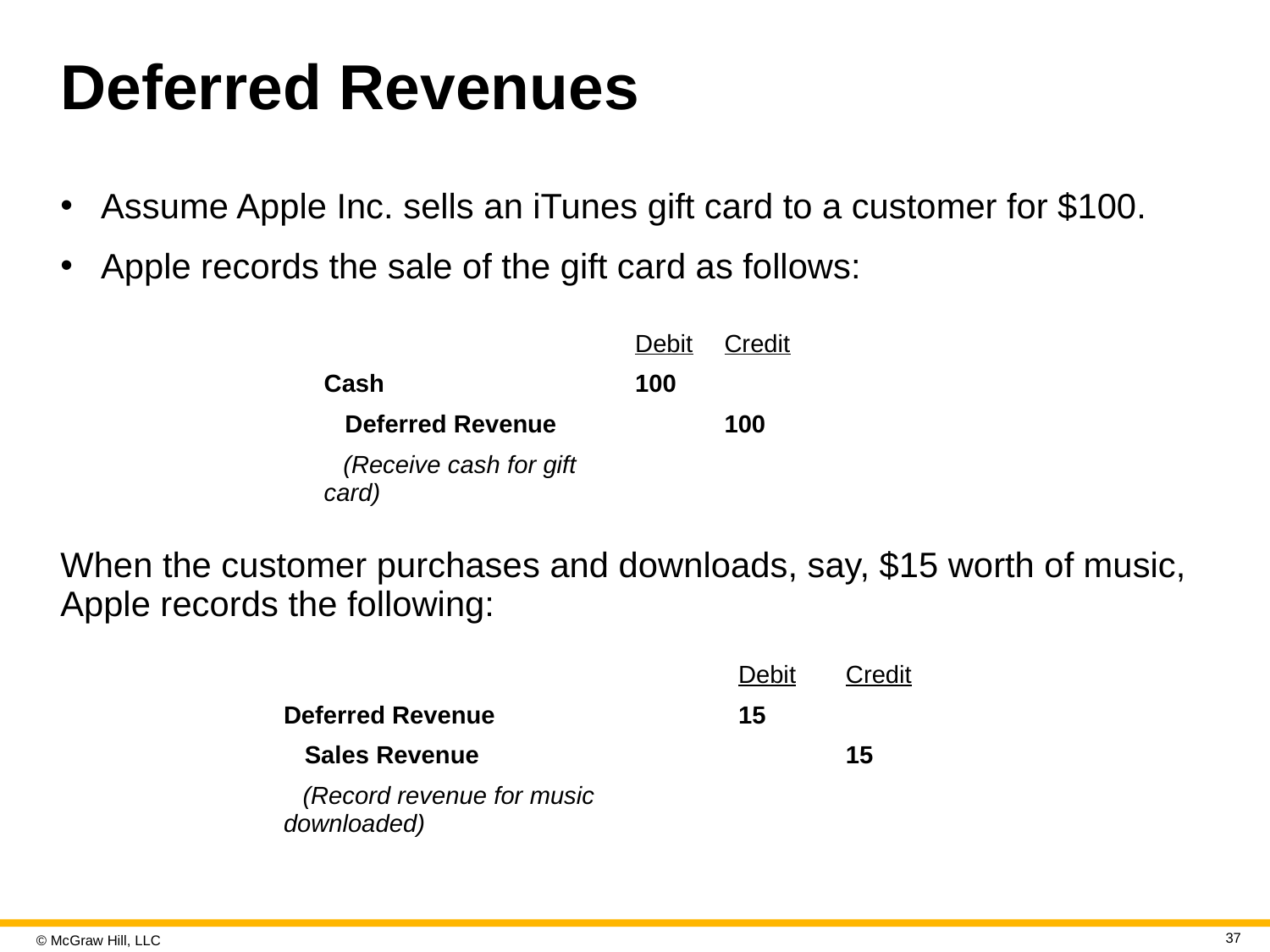

# Deferred Revenues
Assume Apple Inc. sells an iTunes gift card to a customer for $100.
Apple records the sale of the gift card as follows:
|  | Debit | Credit |
| --- | --- | --- |
| Cash | 100 |  |
| Deferred Revenue |  | 100 |
| (Receive cash for gift card) |  |  |
When the customer purchases and downloads, say, $15 worth of music, Apple records the following:
|  | Debit | Credit |
| --- | --- | --- |
| Deferred Revenue | 15 |  |
| Sales Revenue |  | 15 |
| (Record revenue for music downloaded) |  |  |
37